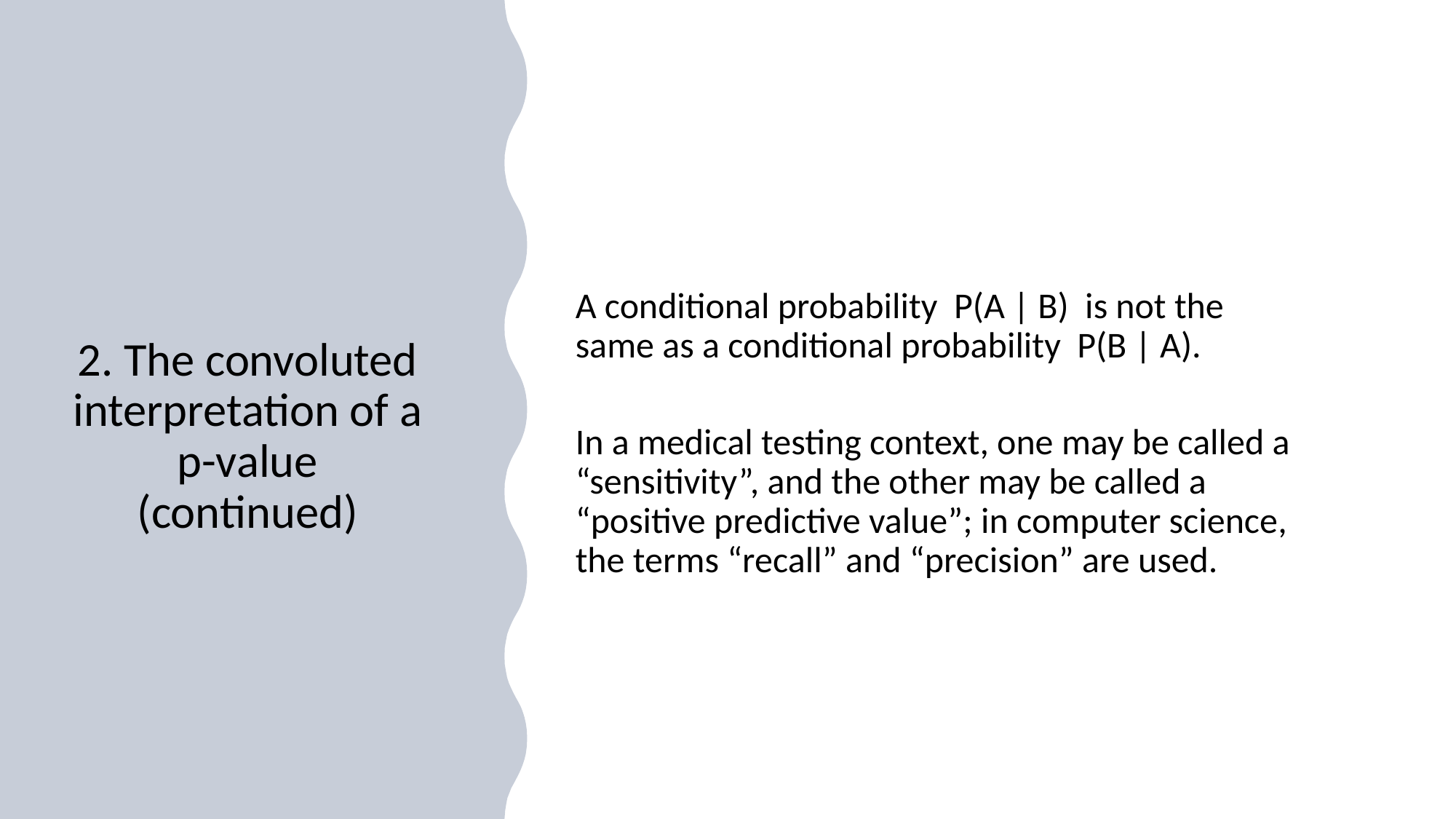

# 2. The convoluted interpretation of a p-value (continued)

A conditional probability  P(A | B)  is not the same as a conditional probability  P(B | A).

In a medical testing context, one may be called a “sensitivity”, and the other may be called a “positive predictive value”; in computer science, the terms “recall” and “precision” are used.